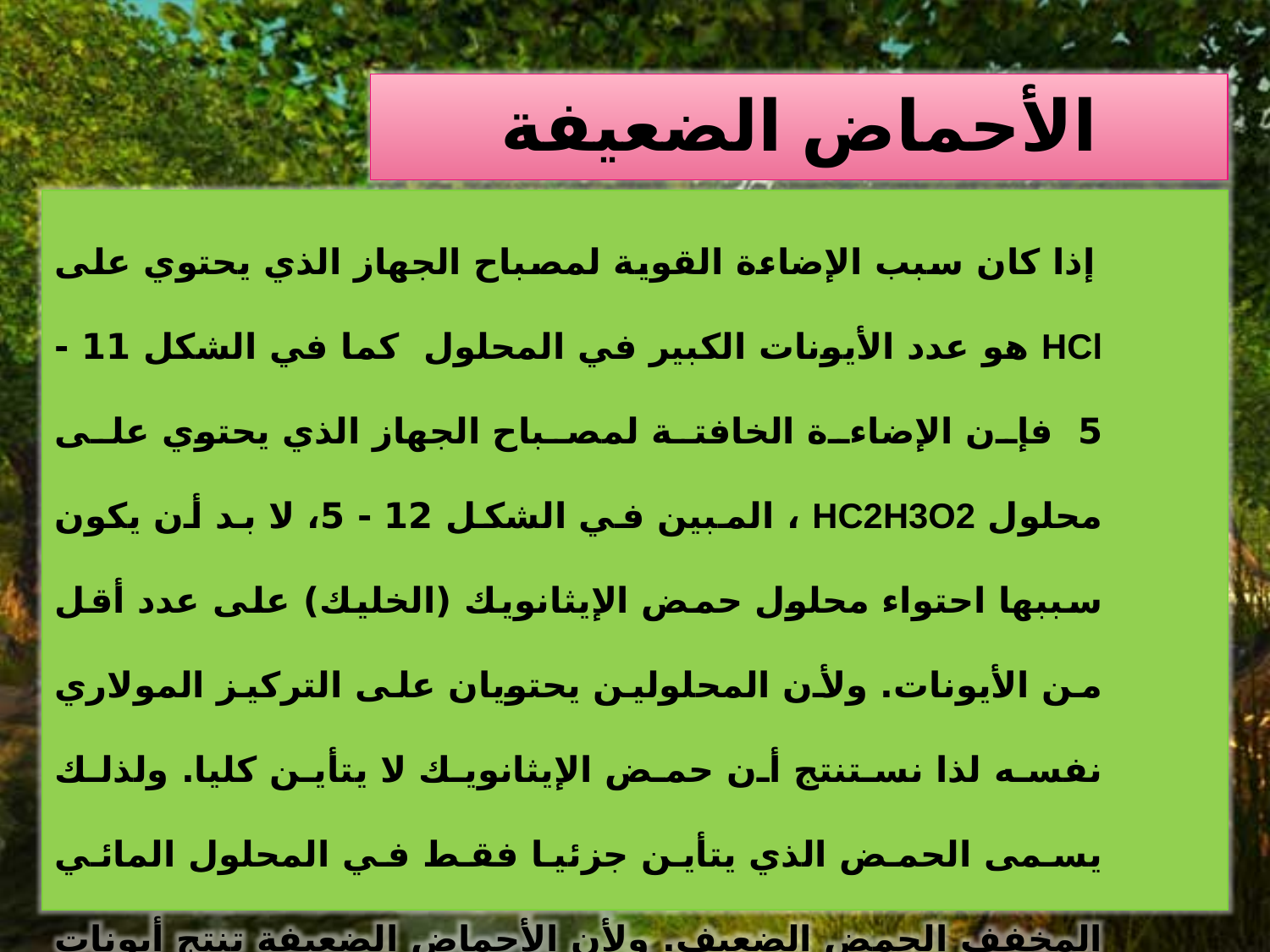

الأحماض الضعيفة

         إذا كان سبب الإضاءة القوية لمصباح الجهاز الذي يحتوي على HCl هو عدد الأيونات الكبير في المحلول  كما في الشكل 11 - 5  فإن الإضاءة الخافتة لمصباح الجهاز الذي يحتوي على محلول HC2H3O2 ، المبين في الشكل 12 - 5، لا بد أن يكون سببها احتواء محلول حمض الإيثانويك (الخليك) على عدد أقل من الأيونات. ولأن المحلولين يحتويان على التركيز المولاري نفسه لذا نستنتج أن حمض الإيثانويك لا يتأين كليا. ولذلك يسمى الحمض الذي يتأين جزئيا فقط في المحلول المائي المخفف الحمض الضعيف. ولأن الأحماض الضعيفة تنتج أيونات أقل فإنها لا توصل الكهرباء جيدا مثل الأحماض القوية. ويبين الجدول معادلات التأين لبعض الأحماض الضعيفة والأحماض القوية الشائعة.